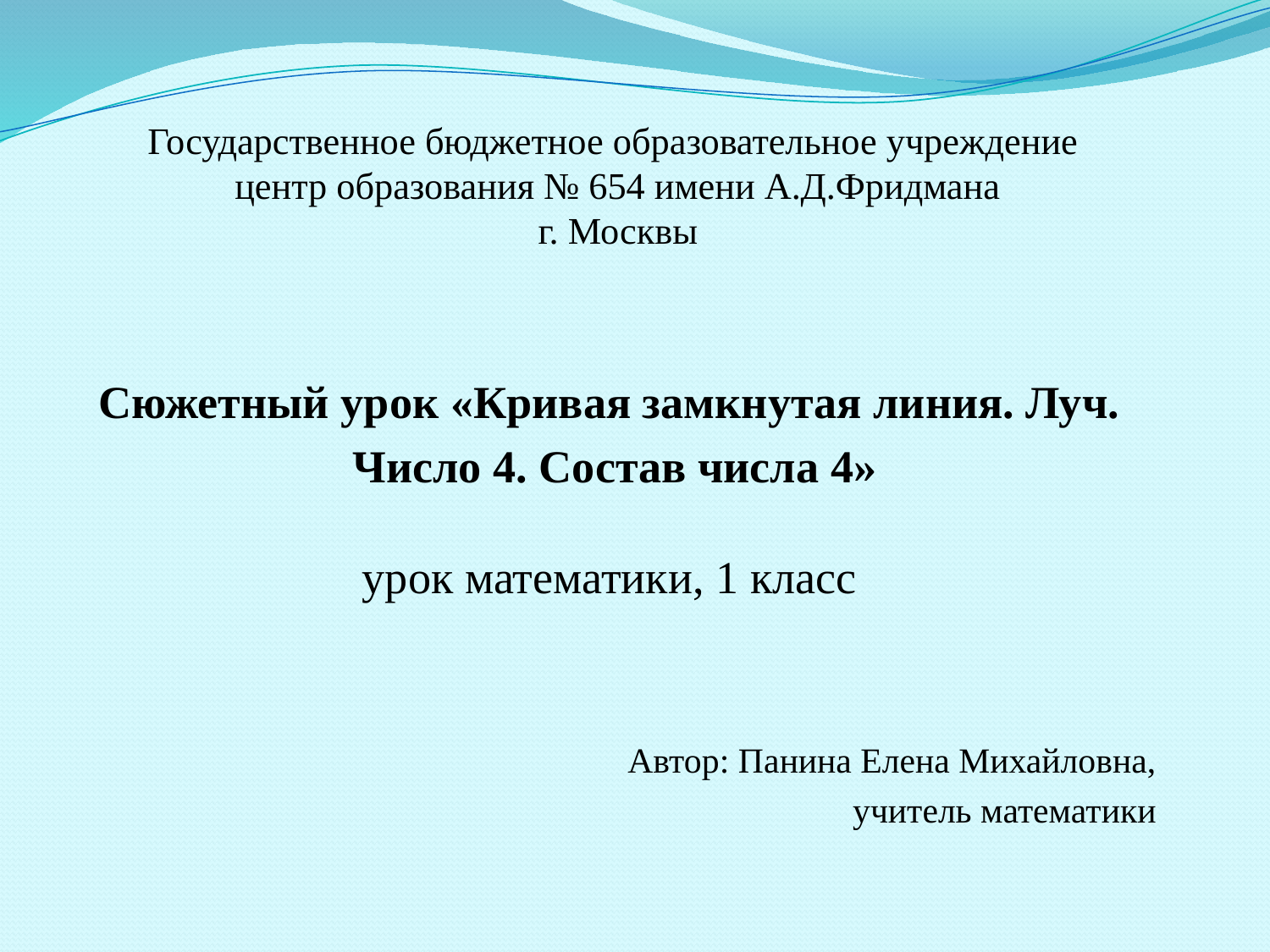

# Государственное бюджетное образовательное учреждение центр образования № 654 имени А.Д.Фридмана г. Москвы
Сюжетный урок «Кривая замкнутая линия. Луч.
Число 4. Состав числа 4»

урок математики, 1 класс

Автор: Панина Елена Михайловна,
учитель математики